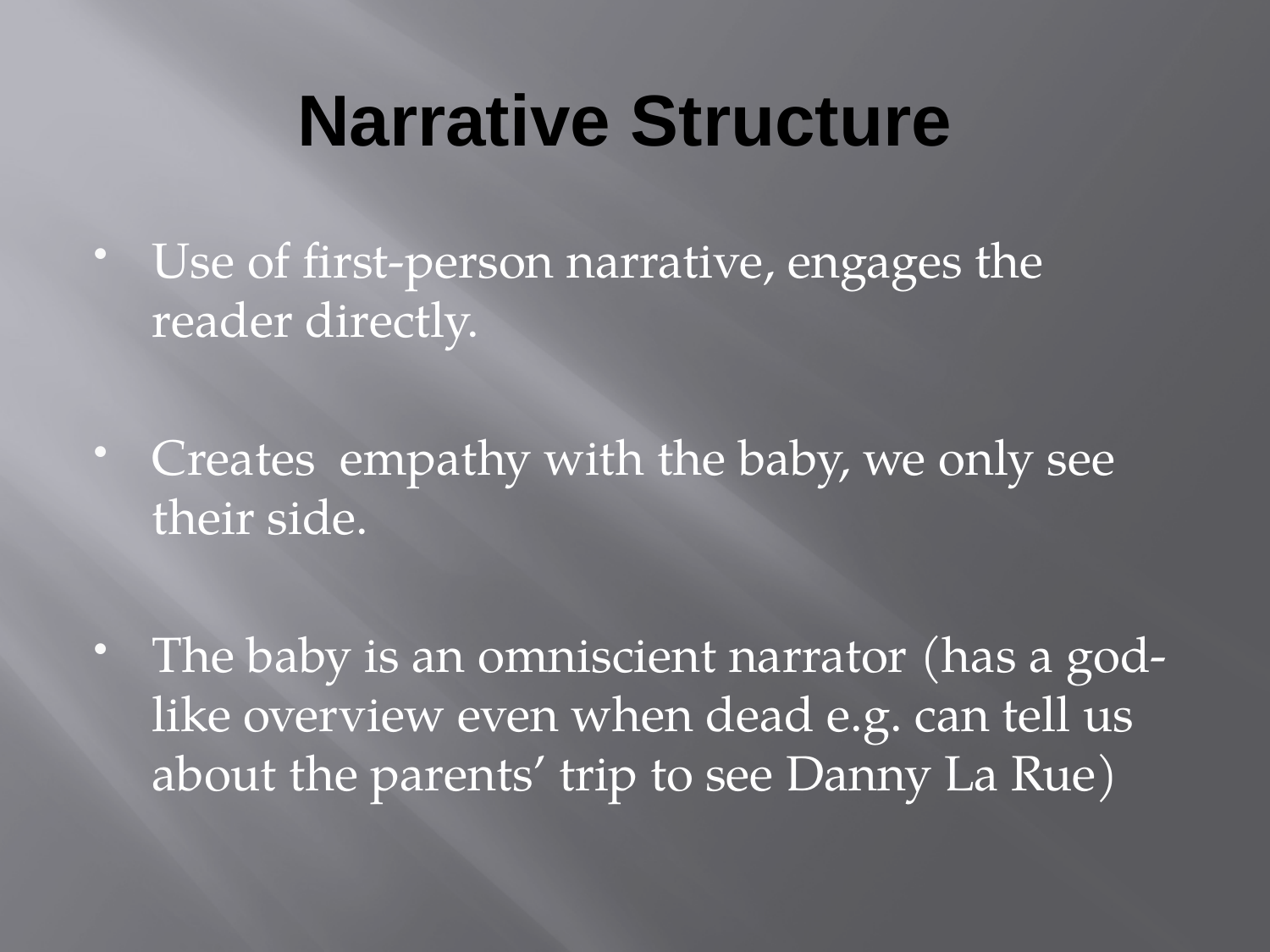

# Narrative Structure
Use of first-person narrative, engages the reader directly.

Creates  empathy with the baby, we only see their side.

The baby is an omniscient narrator (has a god-like overview even when dead e.g. can tell us about the parents’ trip to see Danny La Rue)